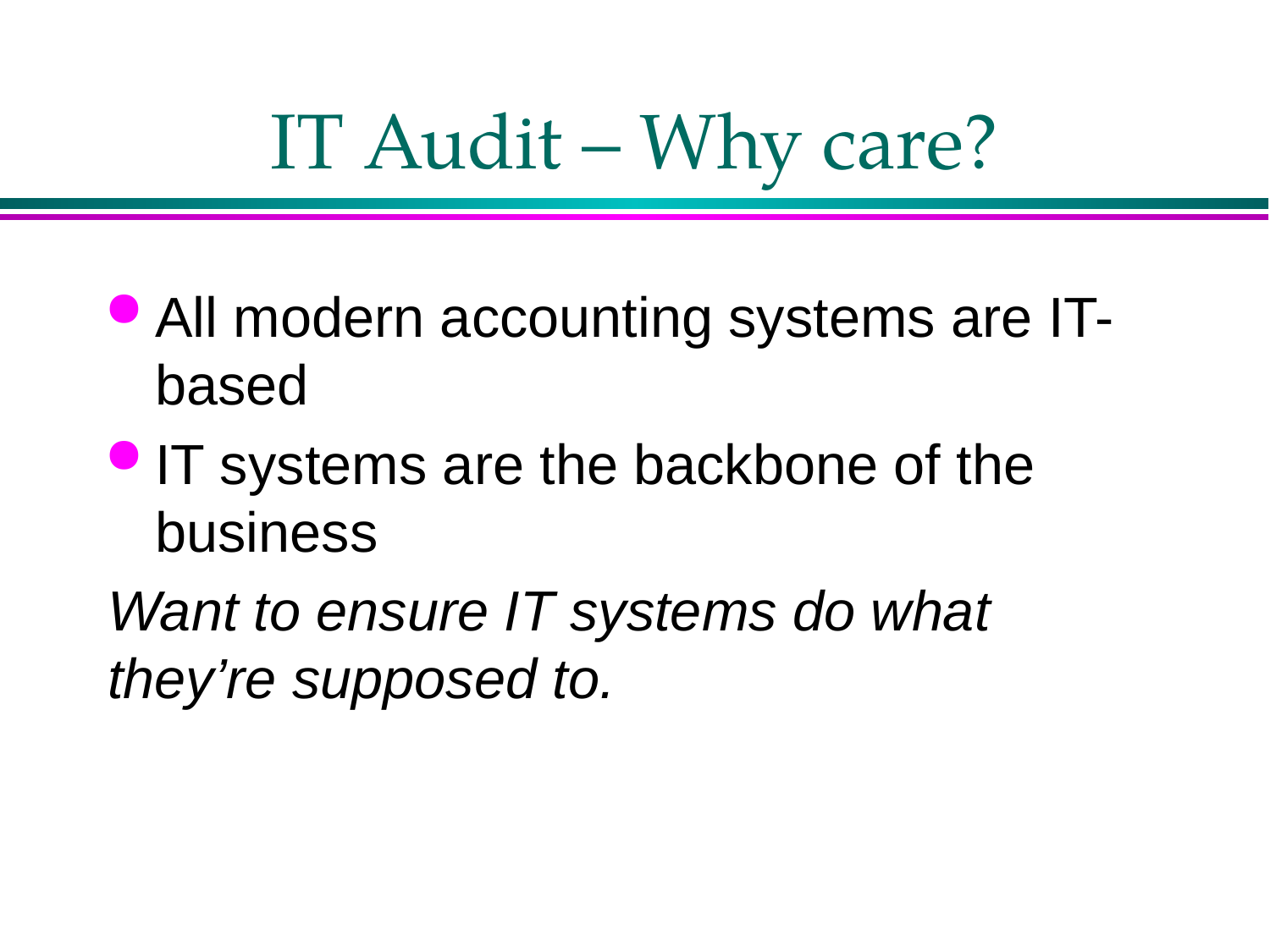

# IT Audit – Why care?
All modern accounting systems are IT-based
IT systems are the backbone of the business
Want to ensure IT systems do what they’re supposed to.